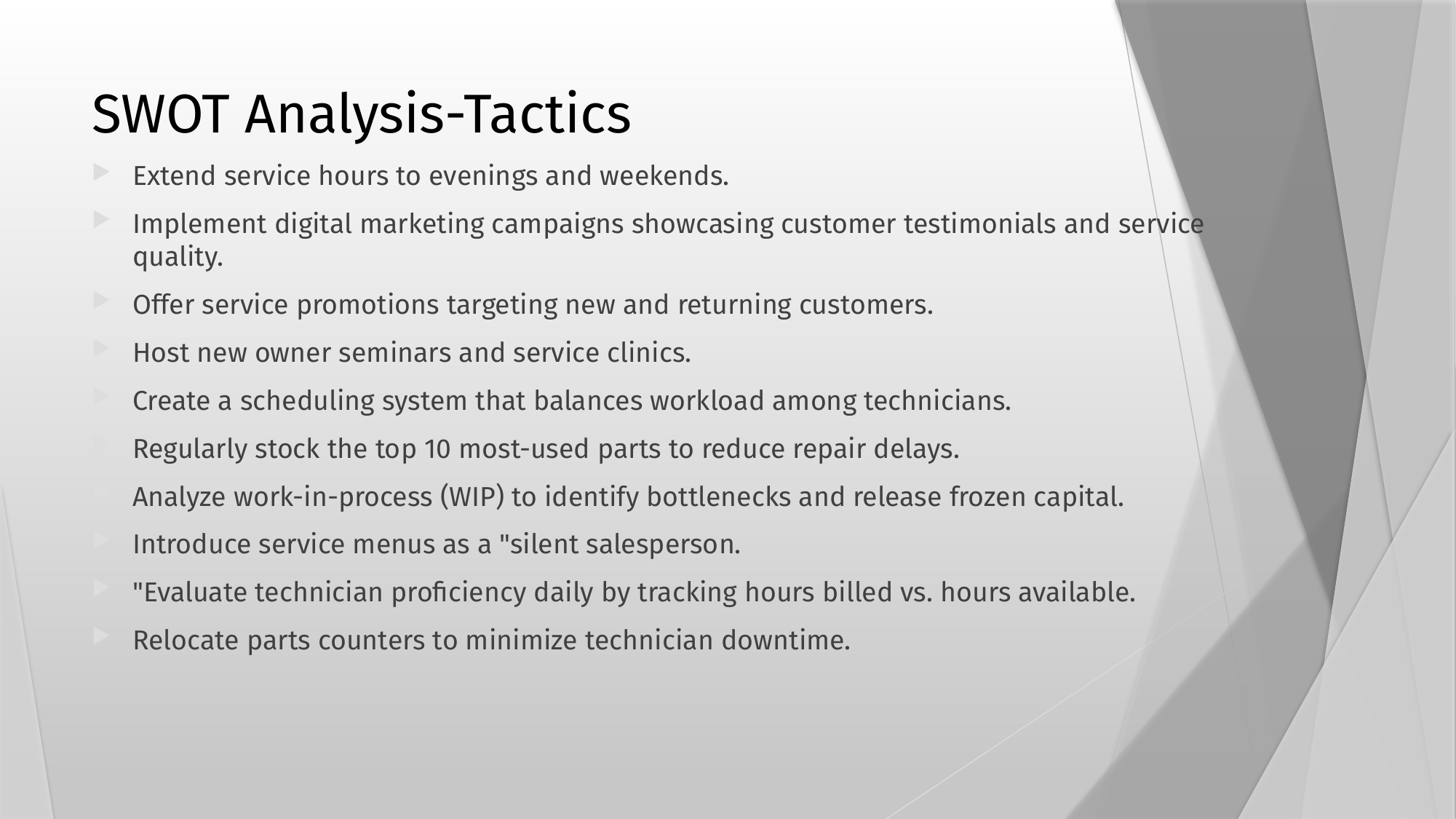

# SWOT Analysis-Tactics
Extend service hours to evenings and weekends.
Implement digital marketing campaigns showcasing customer testimonials and service quality.
Offer service promotions targeting new and returning customers.
Host new owner seminars and service clinics.
Create a scheduling system that balances workload among technicians.
Regularly stock the top 10 most-used parts to reduce repair delays.
Analyze work-in-process (WIP) to identify bottlenecks and release frozen capital.
Introduce service menus as a "silent salesperson.
"Evaluate technician proficiency daily by tracking hours billed vs. hours available.
Relocate parts counters to minimize technician downtime.